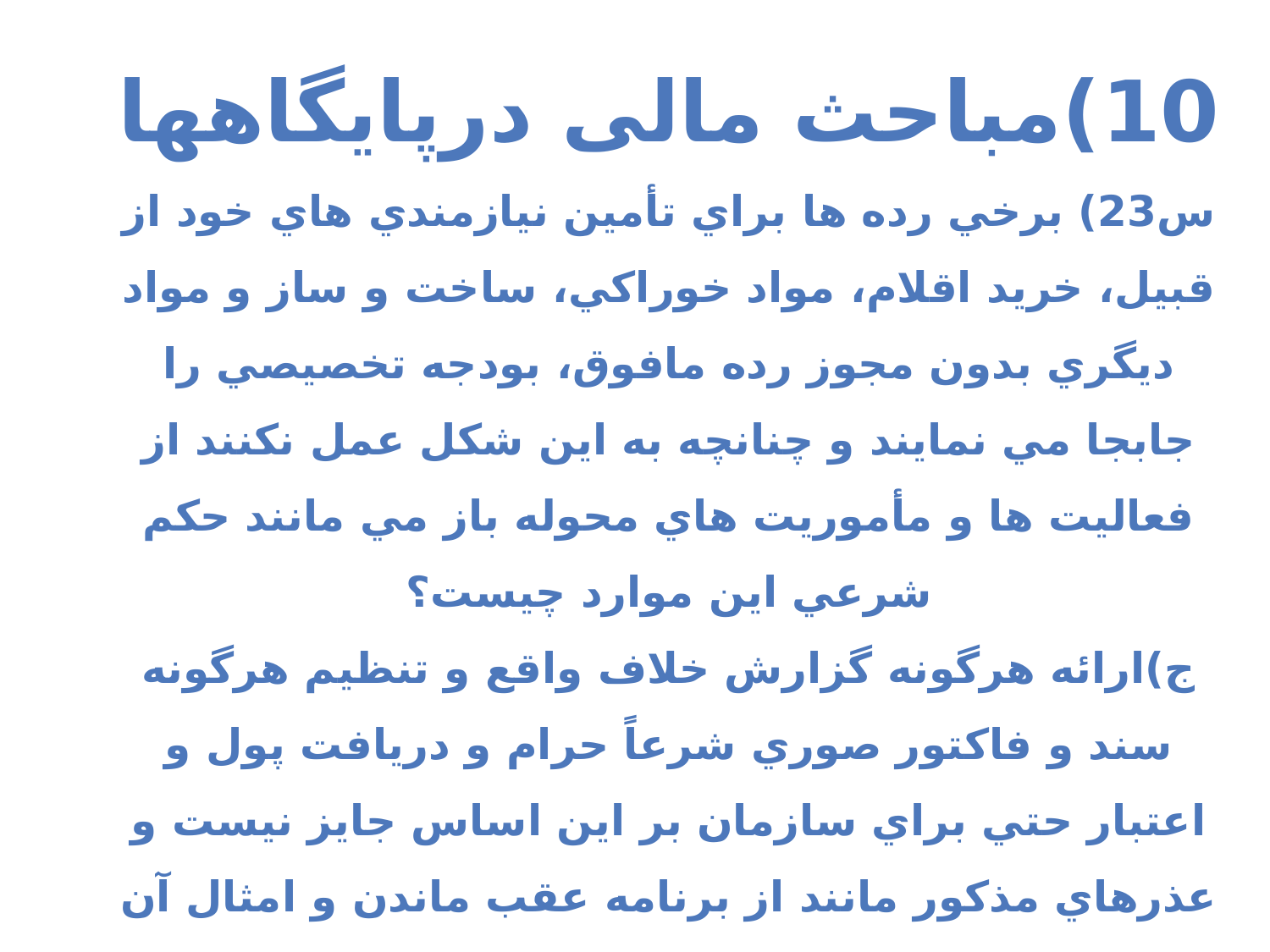

10)مباحث مالی درپایگاهها
س23) برخي رده ها براي تأمين نيازمندي هاي خود از قبيل، خريد اقلام، مواد خوراكي، ساخت و ساز و مواد ديگري بدون مجوز رده مافوق، بودجه تخصيصي را جابجا مي نمايند و چنانچه به اين شكل عمل نكنند از فعاليت ها و مأموريت هاي محوله باز مي مانند حكم شرعي اين موارد چيست؟
ج)ارائه هرگونه گزارش خلاف واقع و تنظيم هرگونه سند و فاكتور صوري شرعاً حرام و دريافت پول و اعتبار حتي براي سازمان بر اين اساس جايز نيست و عذرهاي مذكور مانند از برنامه عقب ماندن و امثال آن مجوز تخلف نيست.                   در رابطه با اطلاعات بسيجيان اگر فعاليتها واقعاً انجام گرفته و صوري نباشد، ثبت آن به مقداري كه قطعي باشد نه مشكوك، اشكال ندارد.